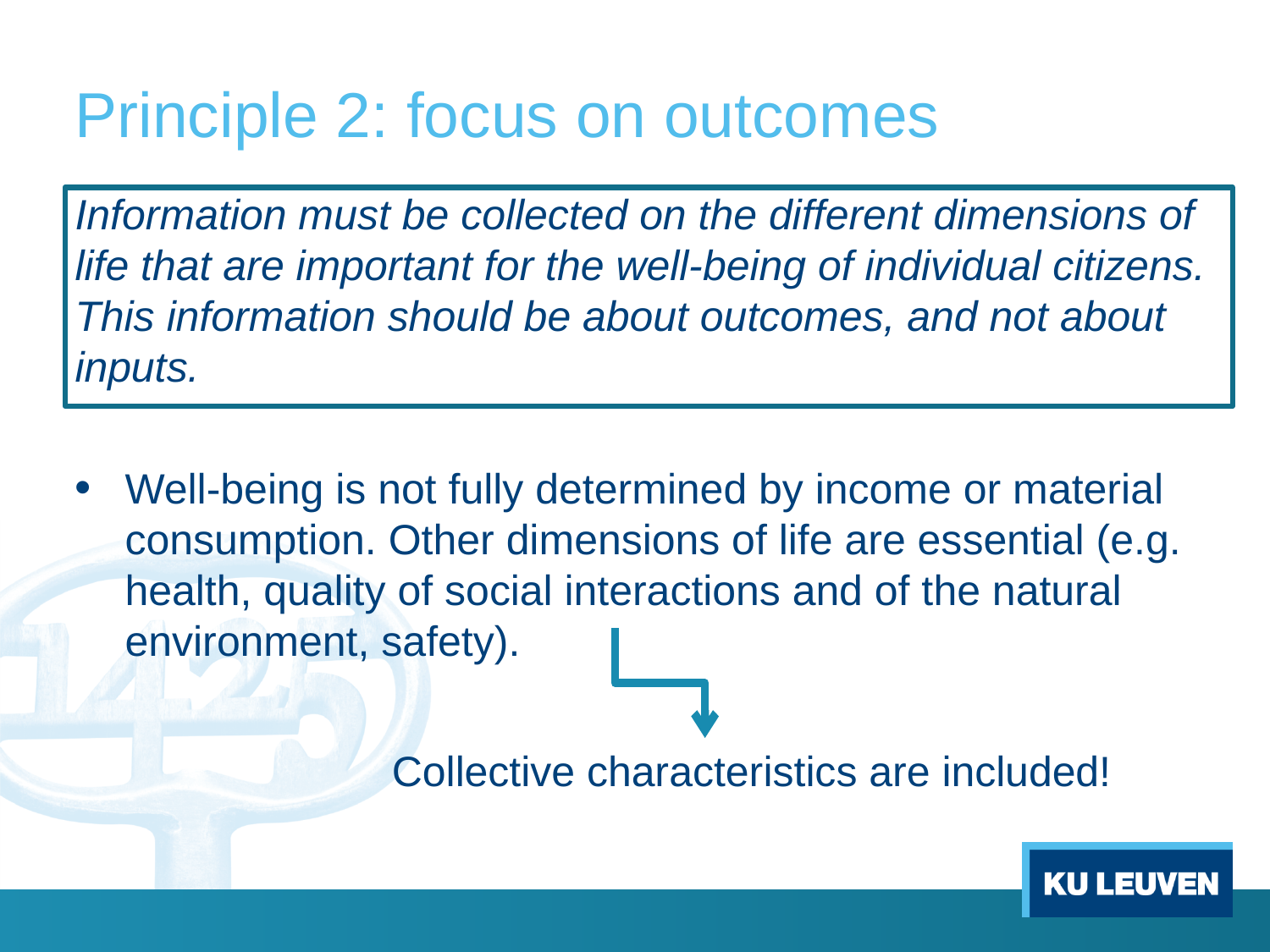

# Principle 2: focus on outcomes

Information must be collected on the different dimensions of life that are important for the well-being of individual citizens. This information should be about outcomes, and not about inputs.

Well-being is not fully determined by income or material consumption. Other dimensions of life are essential (e.g. health, quality of social interactions and of the natural environment, safety).
Collective characteristics are included!